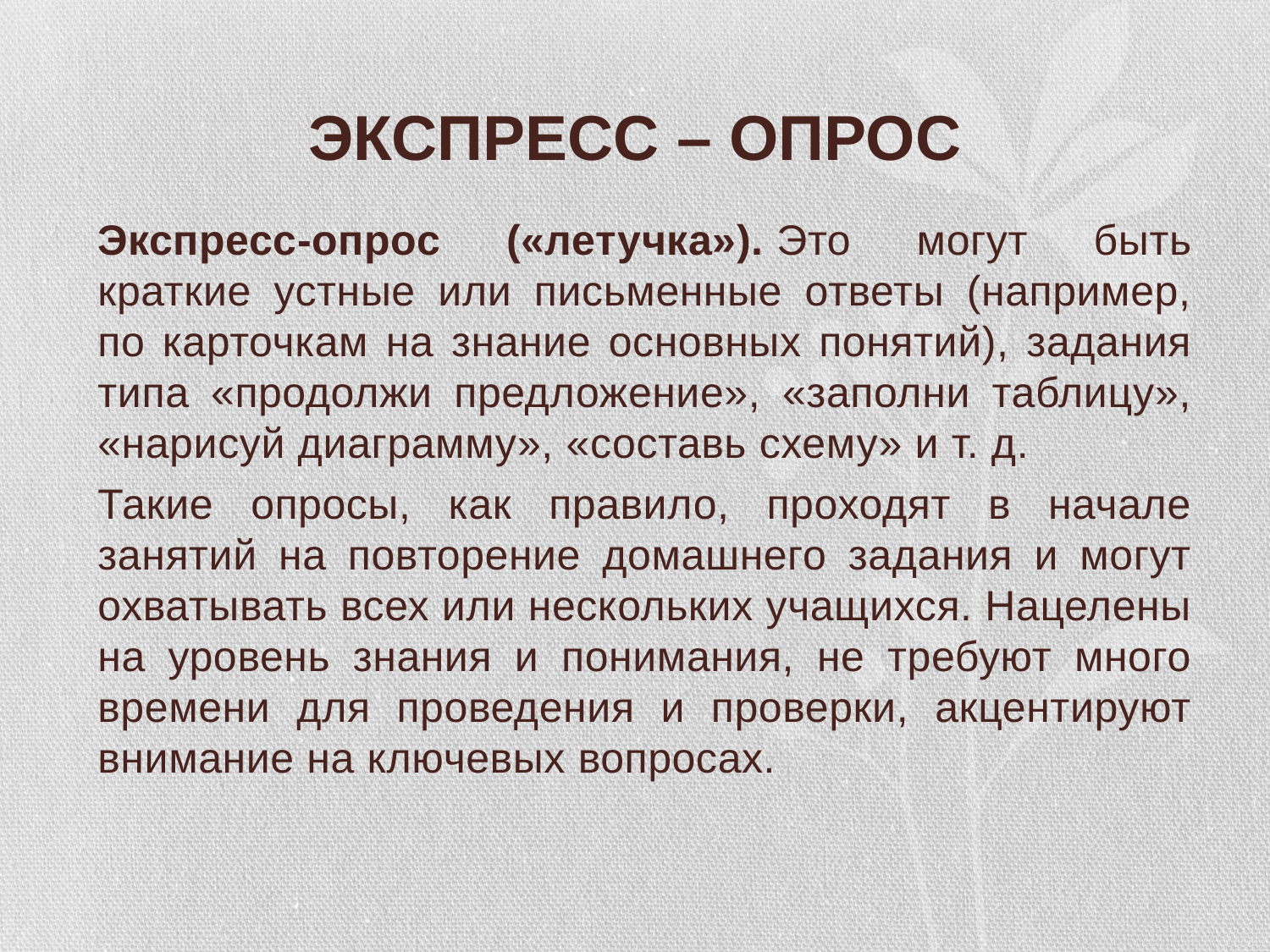

# ЭКСПРЕСС – ОПРОС
Экспресс-опрос («летучка»). Это могут быть краткие устные или письменные ответы (например, по карточкам на знание основных понятий), задания типа «продолжи предложение», «заполни таблицу», «нарисуй диаграмму», «составь схему» и т. д.
Такие опросы, как правило, проходят в начале занятий на повторение домашнего задания и могут охватывать всех или нескольких учащихся. Нацелены на уровень знания и понимания, не требуют много времени для проведения и проверки, акцентируют внимание на ключевых вопросах.